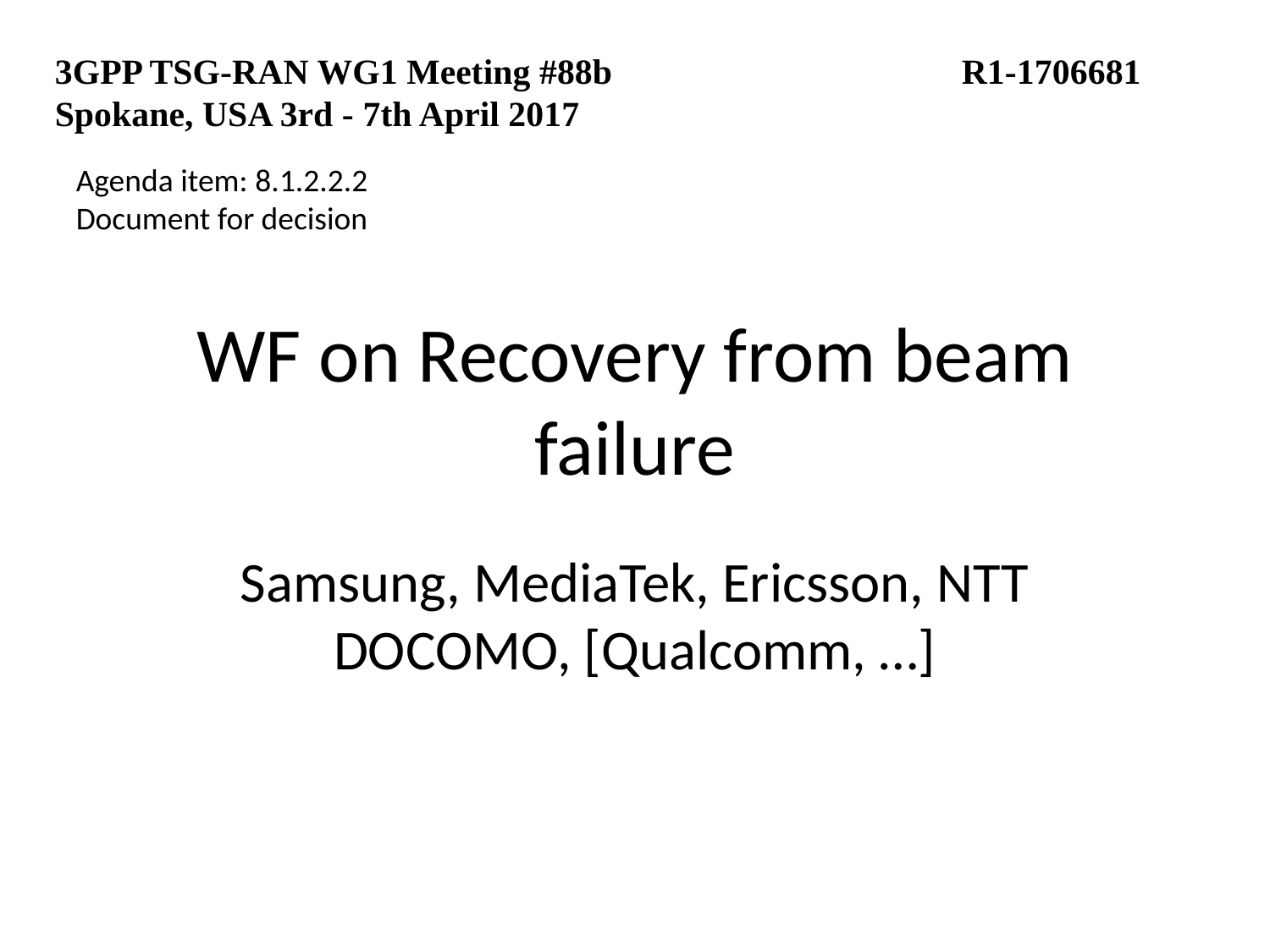

3GPP TSG-RAN WG1 Meeting #88b	   	      	  R1-1706681
Spokane, USA 3rd - 7th April 2017
Agenda item: 8.1.2.2.2
Document for decision
# WF on Recovery from beam failure
Samsung, MediaTek, Ericsson, NTT DOCOMO, [Qualcomm, …]